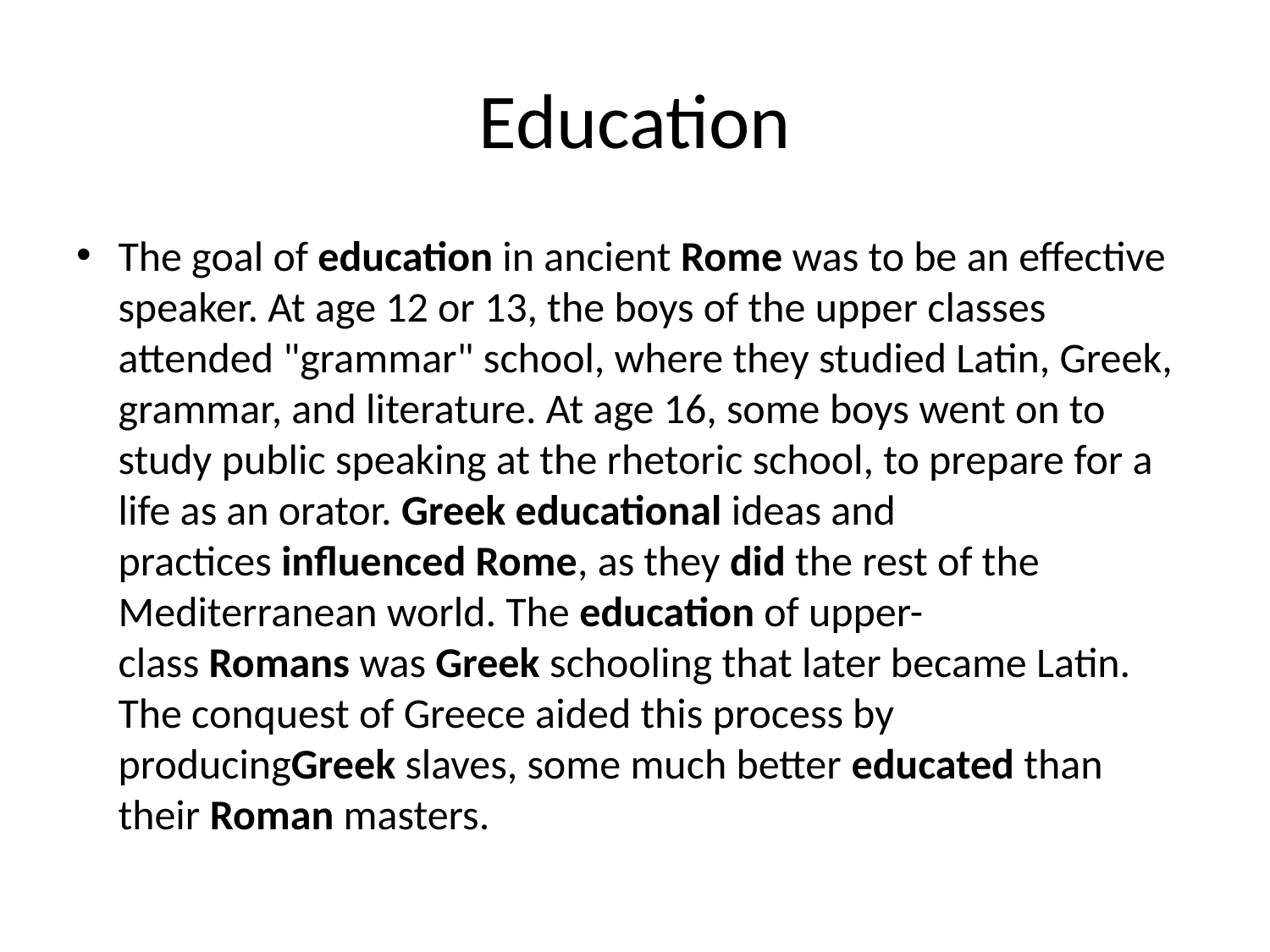

# Education
The goal of education in ancient Rome was to be an effective speaker. At age 12 or 13, the boys of the upper classes attended "grammar" school, where they studied Latin, Greek, grammar, and literature. At age 16, some boys went on to study public speaking at the rhetoric school, to prepare for a life as an orator. Greek educational ideas and practices influenced Rome, as they did the rest of the Mediterranean world. The education of upper-class Romans was Greek schooling that later became Latin. The conquest of Greece aided this process by producingGreek slaves, some much better educated than their Roman masters.